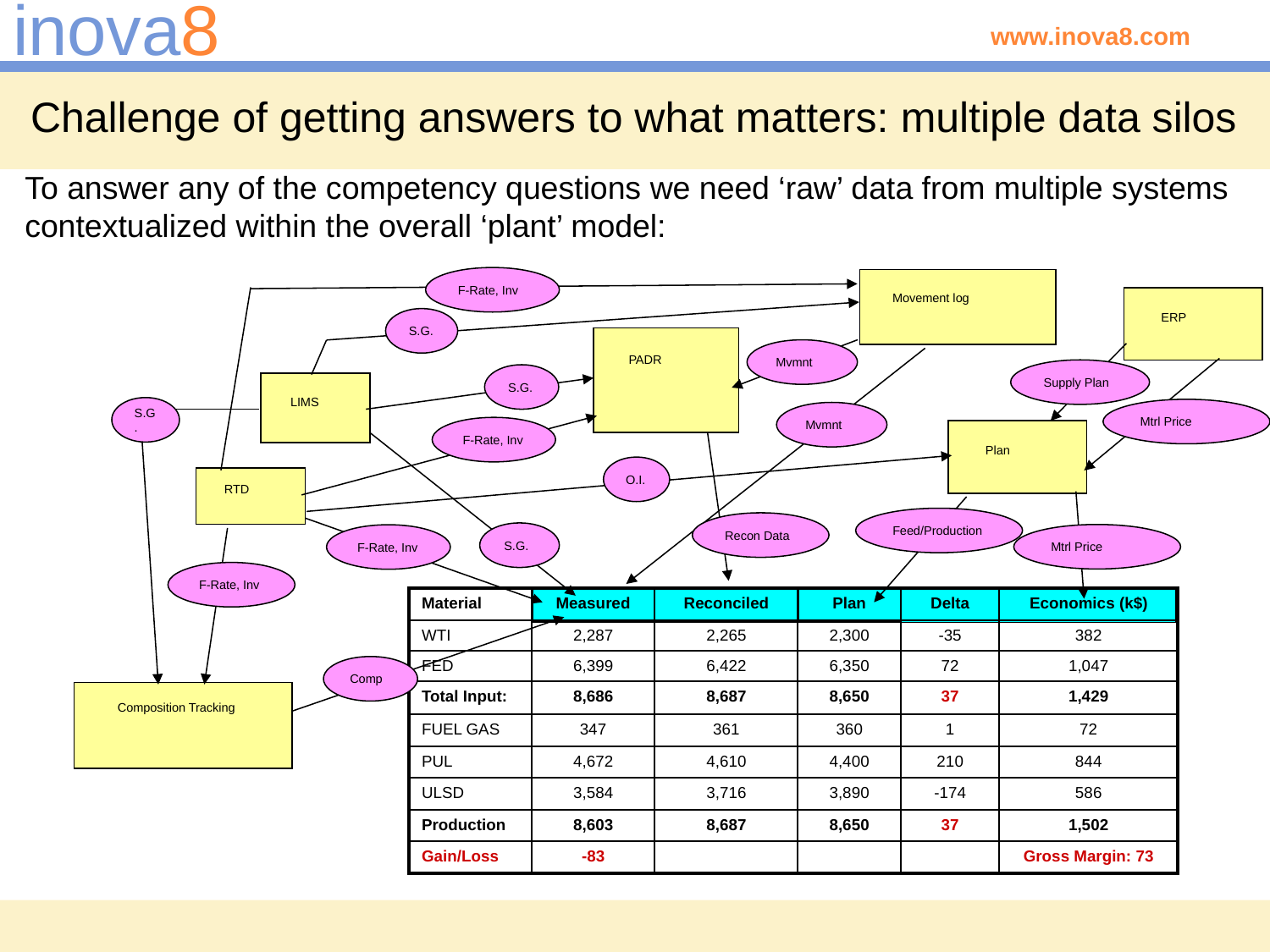

# Challenge of getting answers to what matters: multiple data silos
To answer any of the competency questions we need ‘raw’ data from multiple systems contextualized within the overall ‘plant’ model:
F-Rate, Inv

ERP
S.G.
Mvmnt
Supply Plan
S.G.
S.G.
Mtrl Price
F-Rate, Inv
O.I.
F-Rate, Inv

Movement log

LIMS
Mvmnt

RTD
S.G.
F-Rate, Inv
Comp

Composition Tracking

PADR
Recon Data

Plan
Feed/Production
Mtrl Price
| Material | Measured | Reconciled | Plan | Delta | Economics (k$) |
| --- | --- | --- | --- | --- | --- |
| WTI | 2,287 | 2,265 | 2,300 | -35 | 382 |
| FED | 6,399 | 6,422 | 6,350 | 72 | 1,047 |
| Total Input: | 8,686 | 8,687 | 8,650 | 37 | 1,429 |
| FUEL GAS | 347 | 361 | 360 | 1 | 72 |
| PUL | 4,672 | 4,610 | 4,400 | 210 | 844 |
| ULSD | 3,584 | 3,716 | 3,890 | -174 | 586 |
| Production | 8,603 | 8,687 | 8,650 | 37 | 1,502 |
| Gain/Loss | -83 |  |  |  | Gross Margin: 73 |